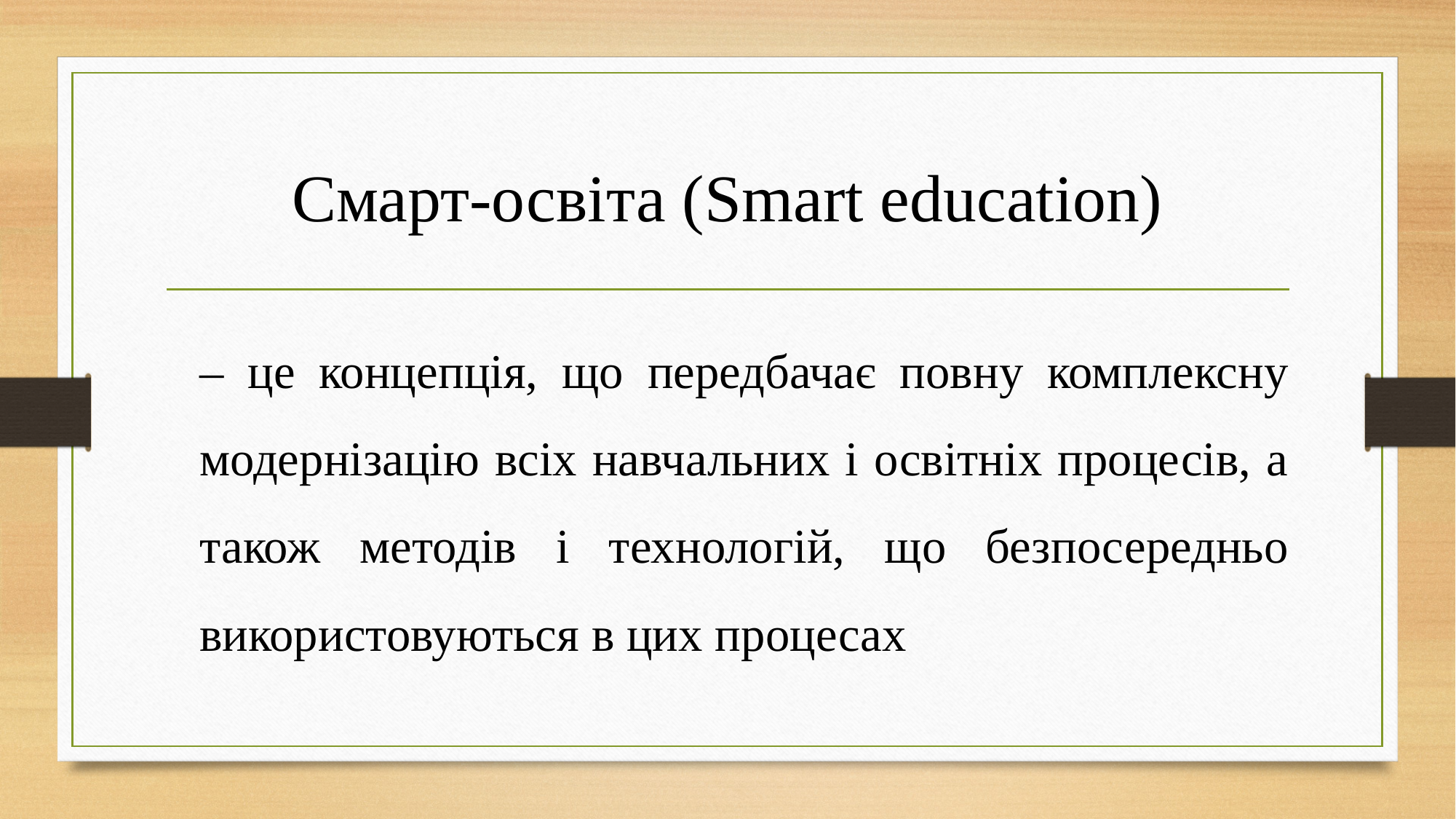

# Смарт-освіта (Smart education)
– це концепція, що передбачає повну комплексну модернізацію всіх навчальних і освітніх процесів, а також методів і технологій, що безпосередньо використовуються в цих процесах